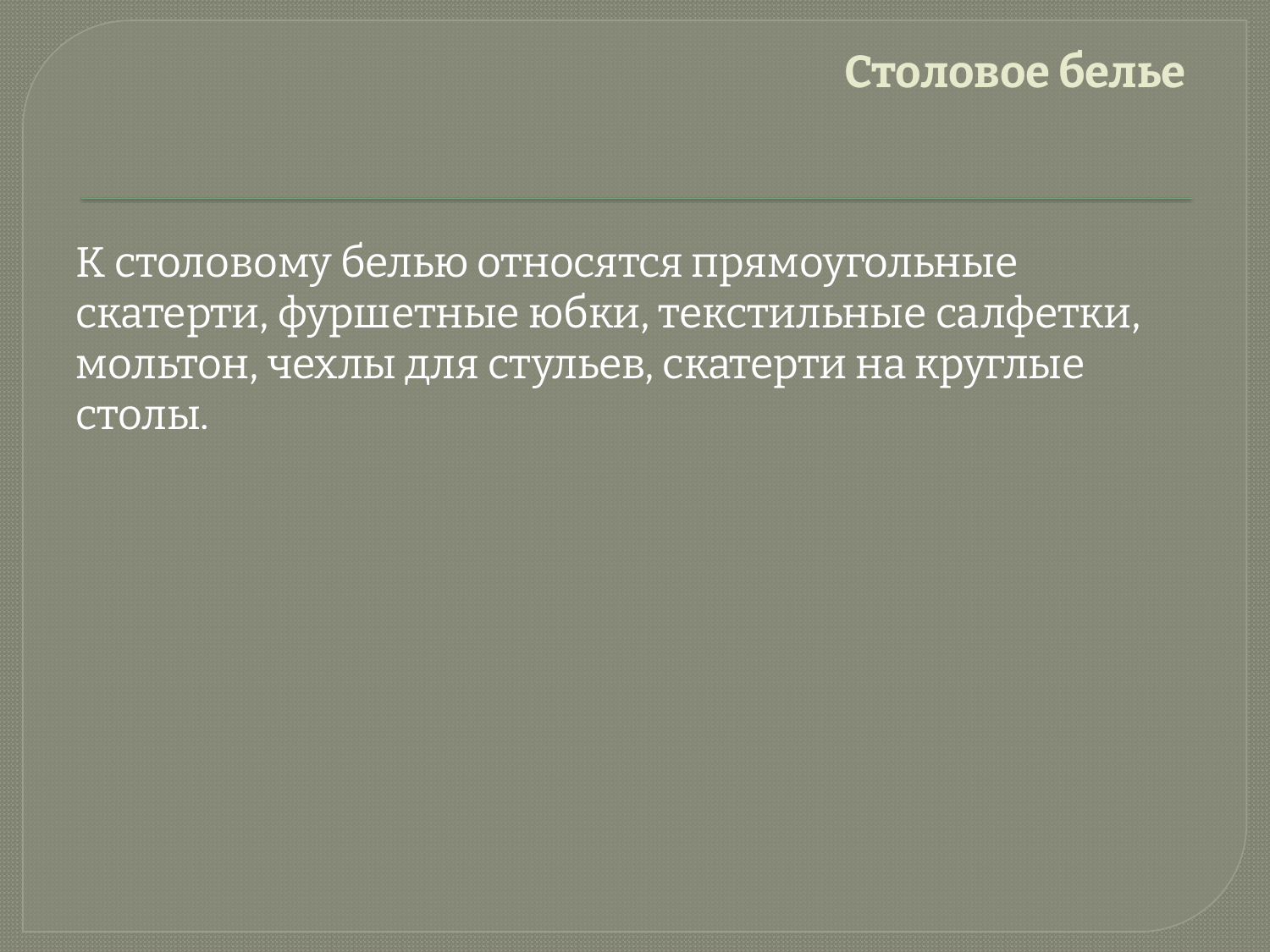

# Столовое белье
К столовому белью относятся прямоугольные скатерти, фуршетные юбки, текстильные салфетки, мольтон, чехлы для стульев, скатерти на круглые столы.